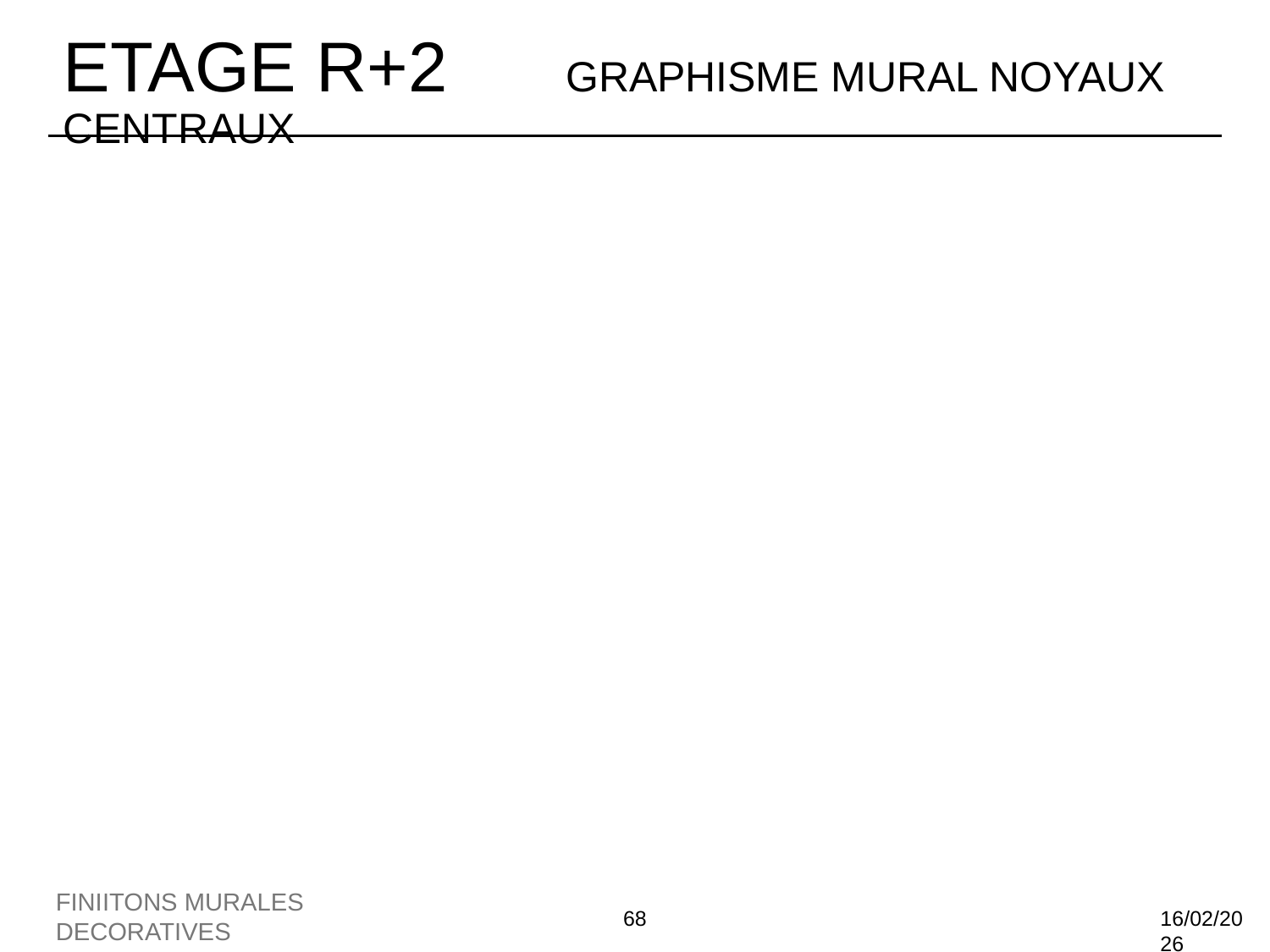

# ETAGE R+2      GRAPHISME MURAL NOYAUX CENTRAUX

FINIITONS MURALES DECORATIVES